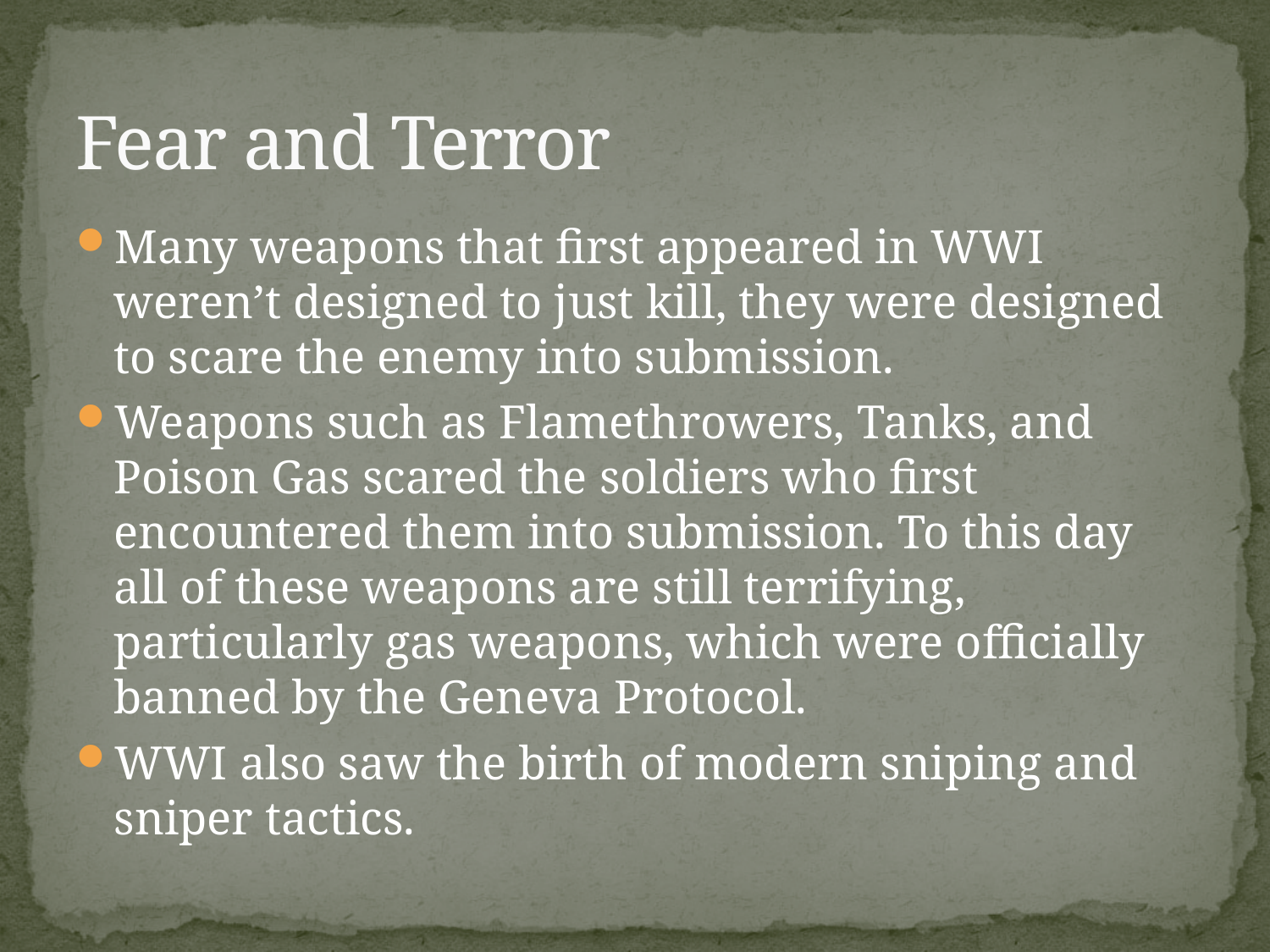

# Fear and Terror
Many weapons that first appeared in WWI weren’t designed to just kill, they were designed to scare the enemy into submission.
Weapons such as Flamethrowers, Tanks, and Poison Gas scared the soldiers who first encountered them into submission. To this day all of these weapons are still terrifying, particularly gas weapons, which were officially banned by the Geneva Protocol.
WWI also saw the birth of modern sniping and sniper tactics.